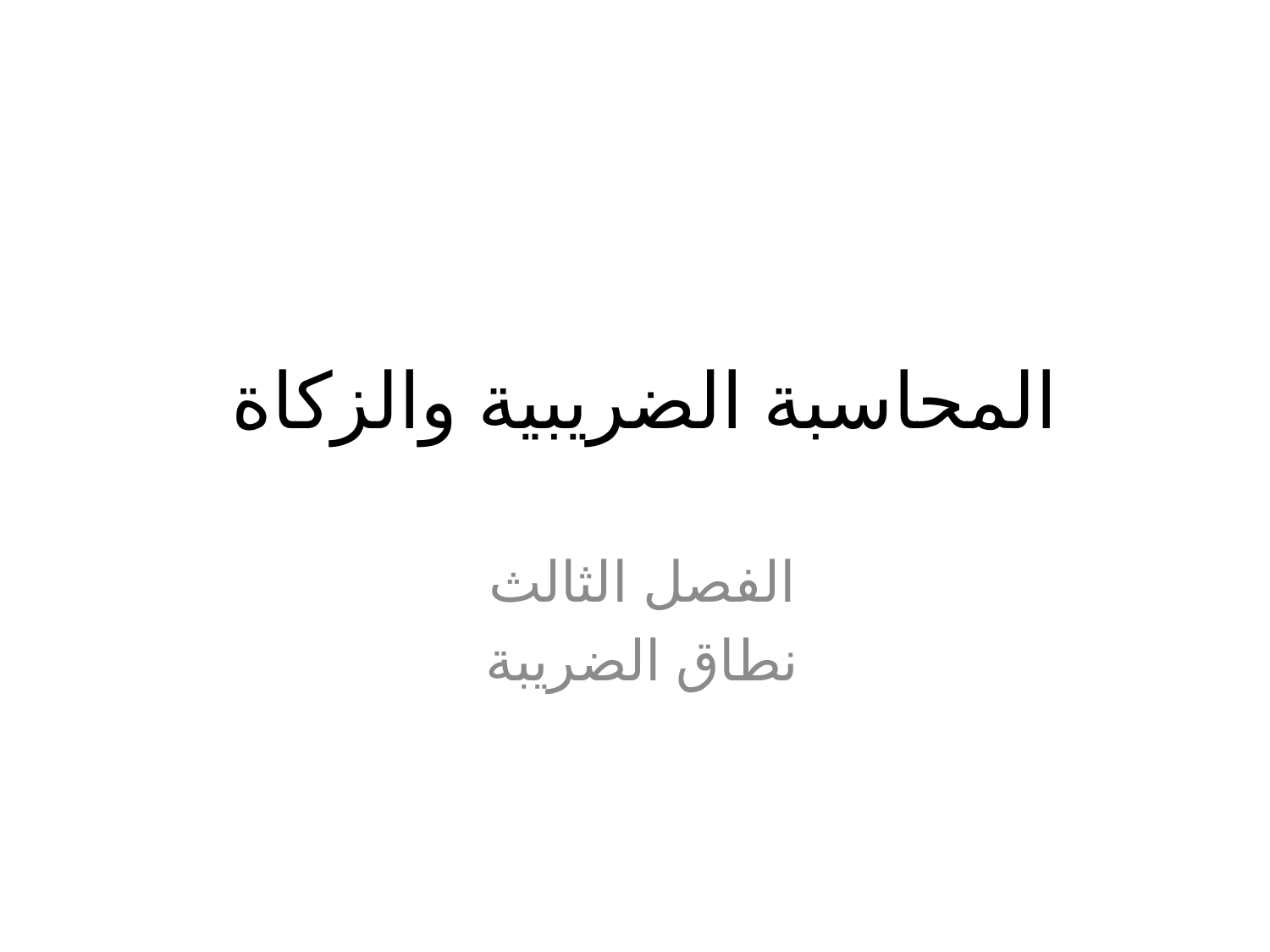

# المحاسبة الضريبية والزكاة
الفصل الثالث
نطاق الضريبة